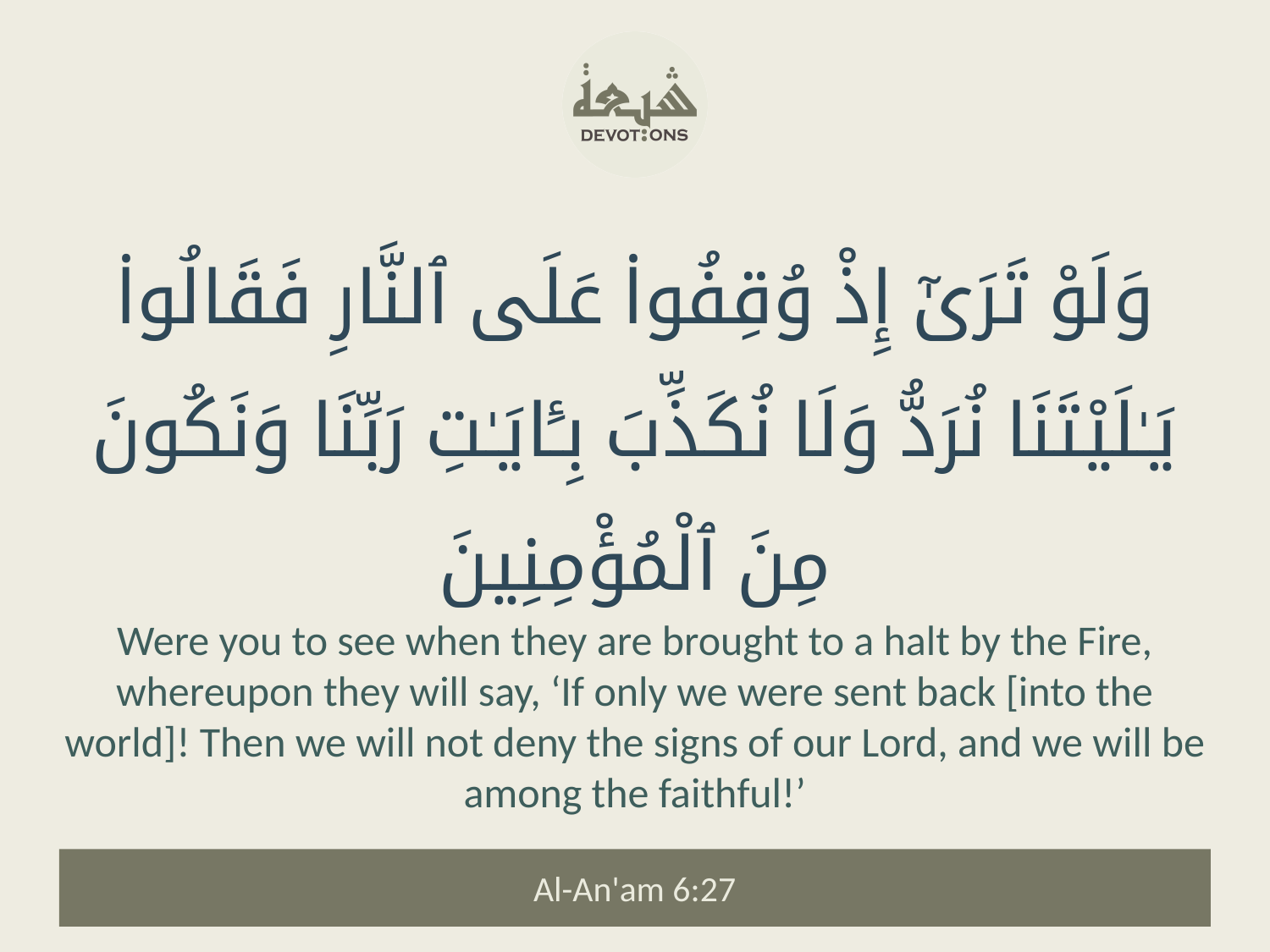

وَلَوْ تَرَىٰٓ إِذْ وُقِفُوا۟ عَلَى ٱلنَّارِ فَقَالُوا۟ يَـٰلَيْتَنَا نُرَدُّ وَلَا نُكَذِّبَ بِـَٔايَـٰتِ رَبِّنَا وَنَكُونَ مِنَ ٱلْمُؤْمِنِينَ
Were you to see when they are brought to a halt by the Fire, whereupon they will say, ‘If only we were sent back [into the world]! Then we will not deny the signs of our Lord, and we will be among the faithful!’
Al-An'am 6:27